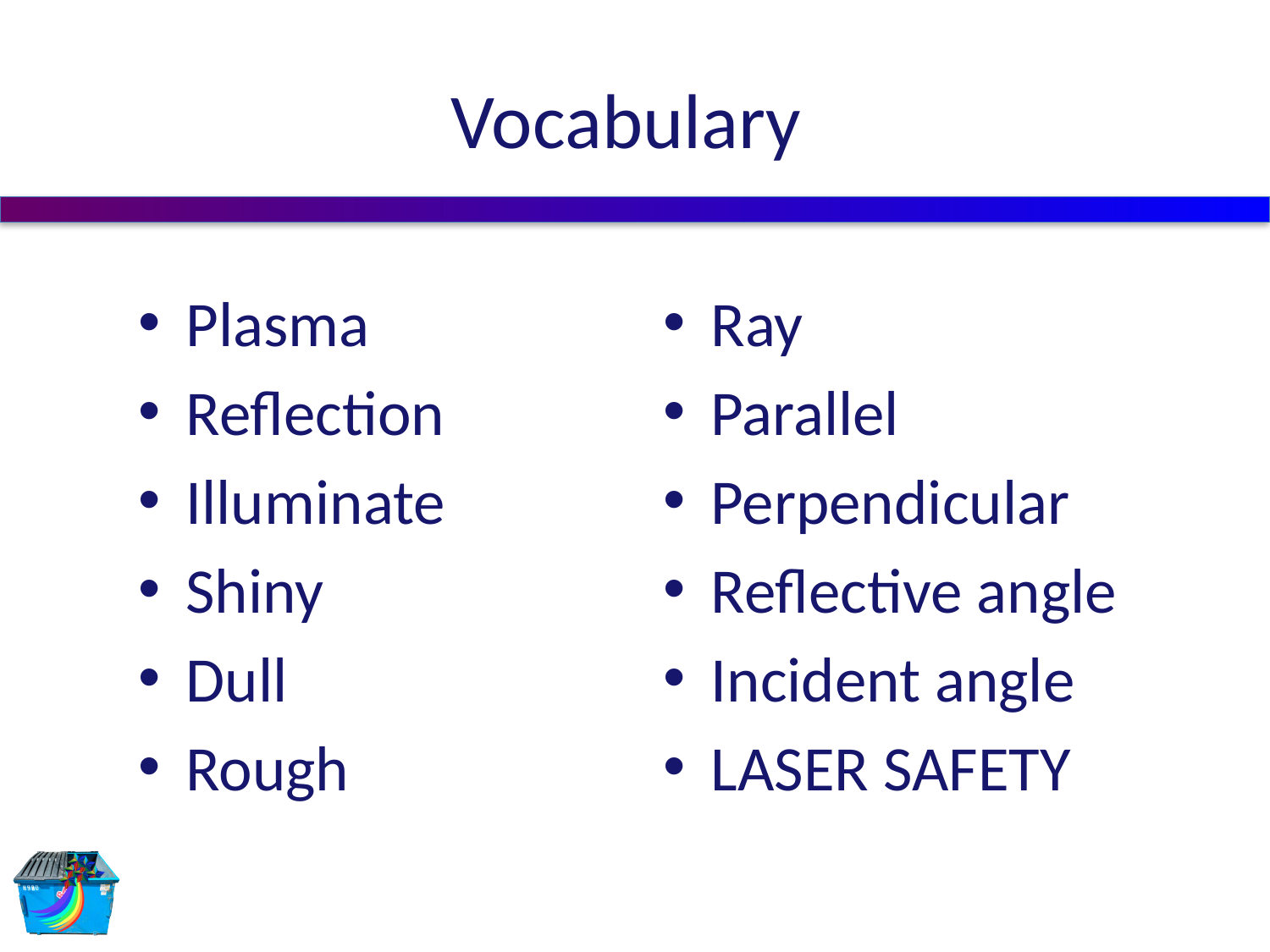

# Vocabulary
Plasma
Reflection
Illuminate
Shiny
Dull
Rough
Ray
Parallel
Perpendicular
Reflective angle
Incident angle
LASER SAFETY